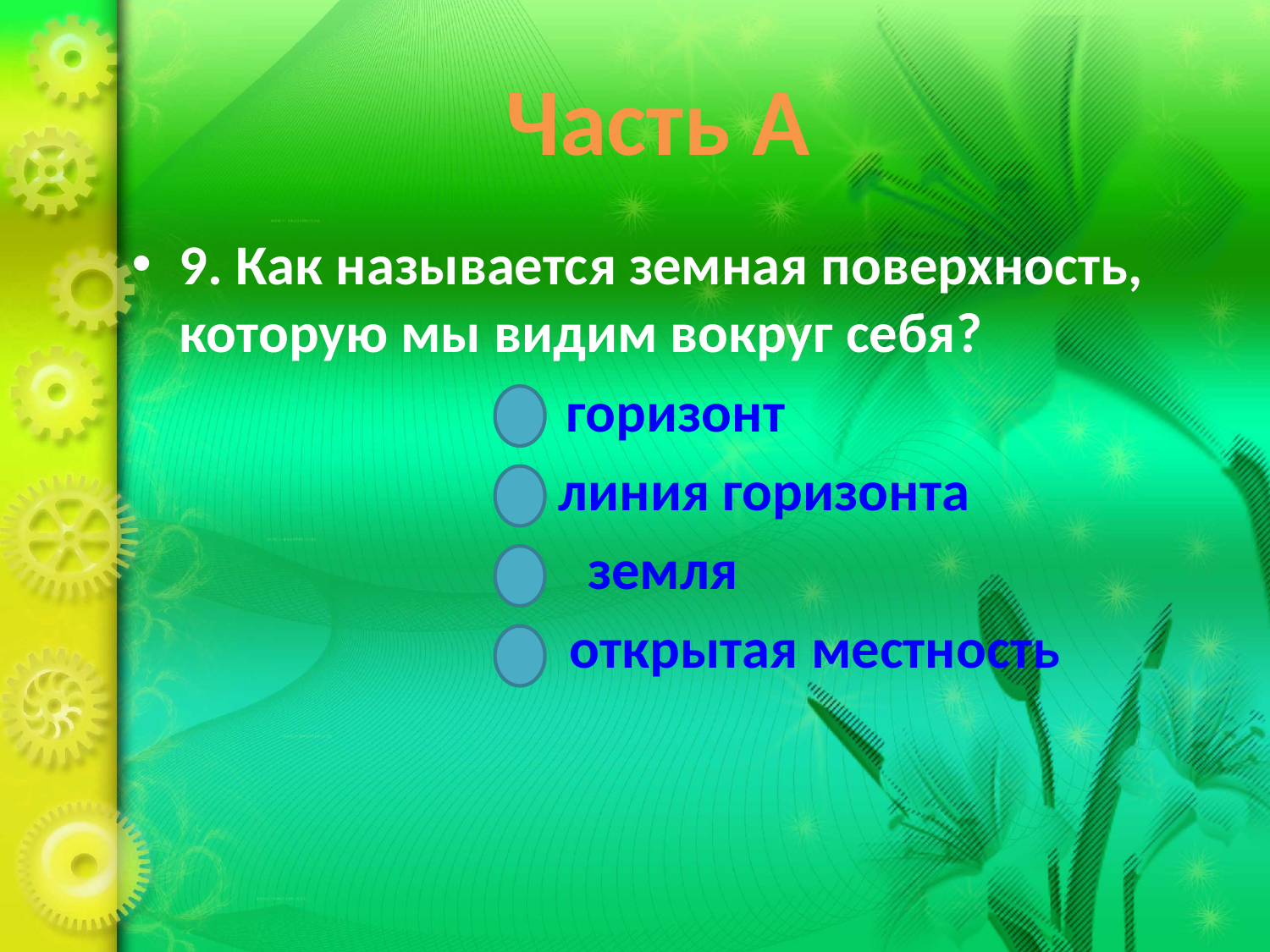

# Часть А
9. Как называется земная поверхность, которую мы видим вокруг себя?
  горизонт
                линия горизонта
земля
                        открытая местность